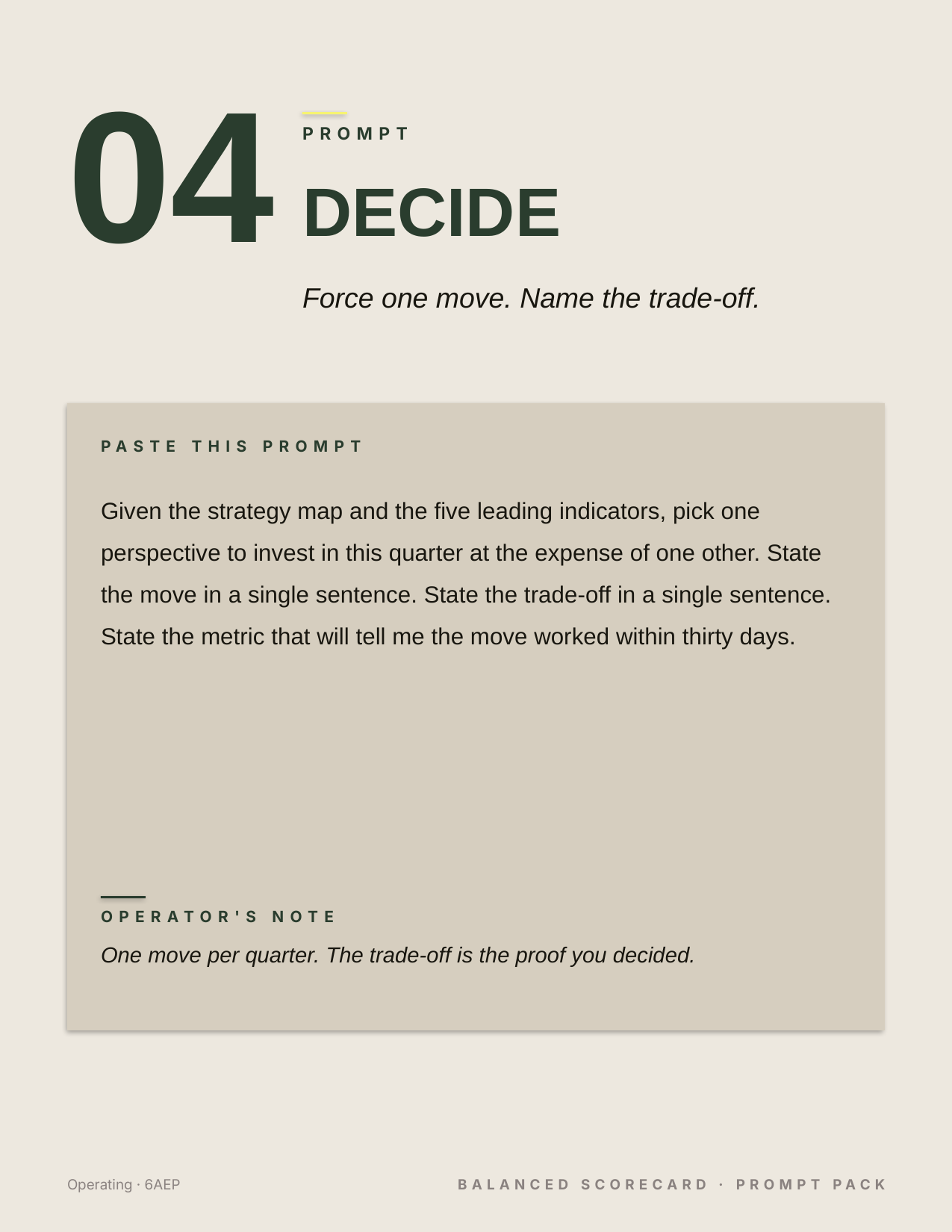

04

PROMPT
DECIDE
Force one move. Name the trade-off.

PASTE THIS PROMPT
Given the strategy map and the five leading indicators, pick one perspective to invest in this quarter at the expense of one other. State the move in a single sentence. State the trade-off in a single sentence. State the metric that will tell me the move worked within thirty days.

OPERATOR'S NOTE
One move per quarter. The trade-off is the proof you decided.
Operating · 6AEP
BALANCED SCORECARD · PROMPT PACK